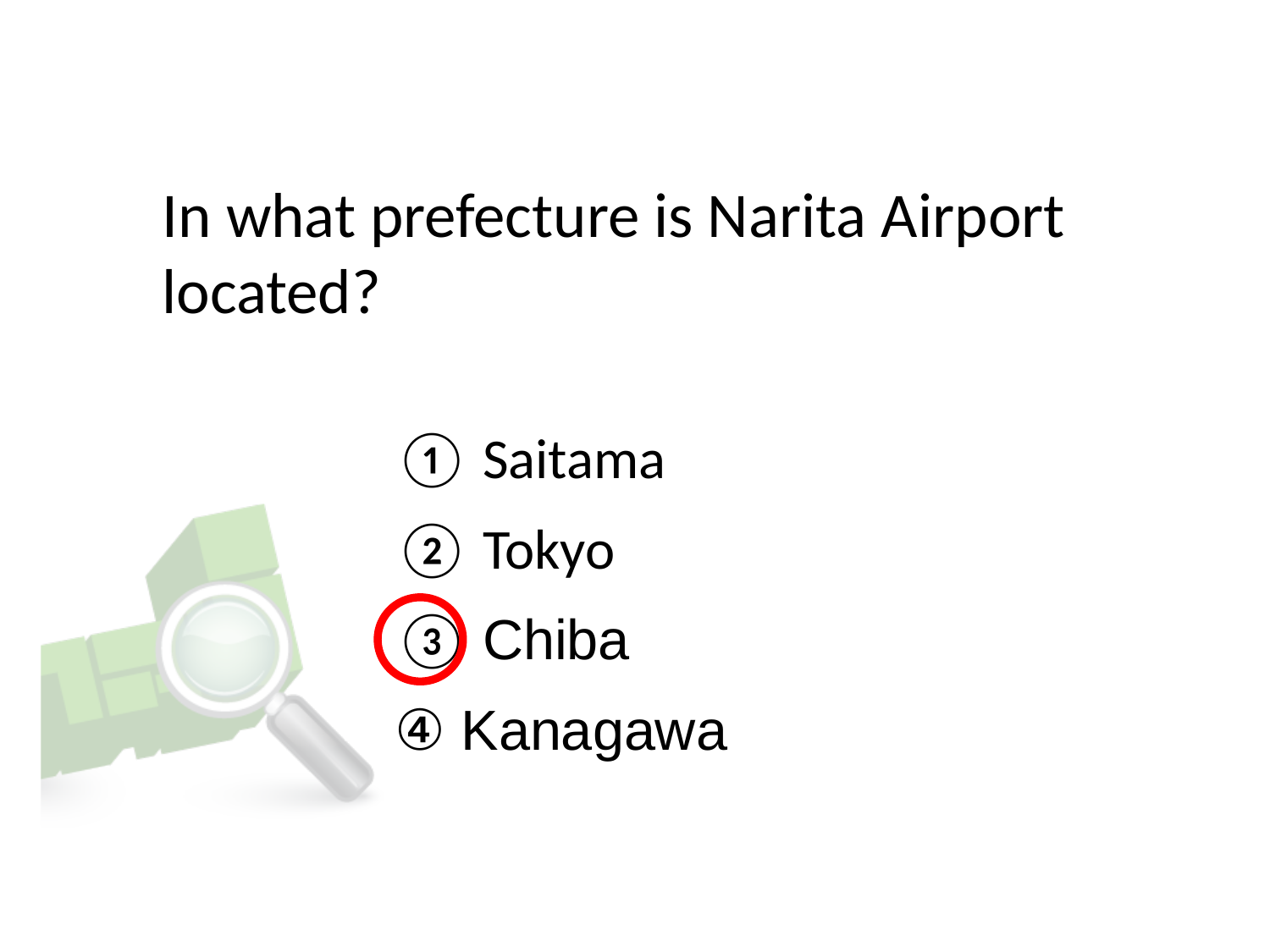

# In what prefecture is Narita Airport located?
① Saitama
② Tokyo
③ Chiba
④ Kanagawa